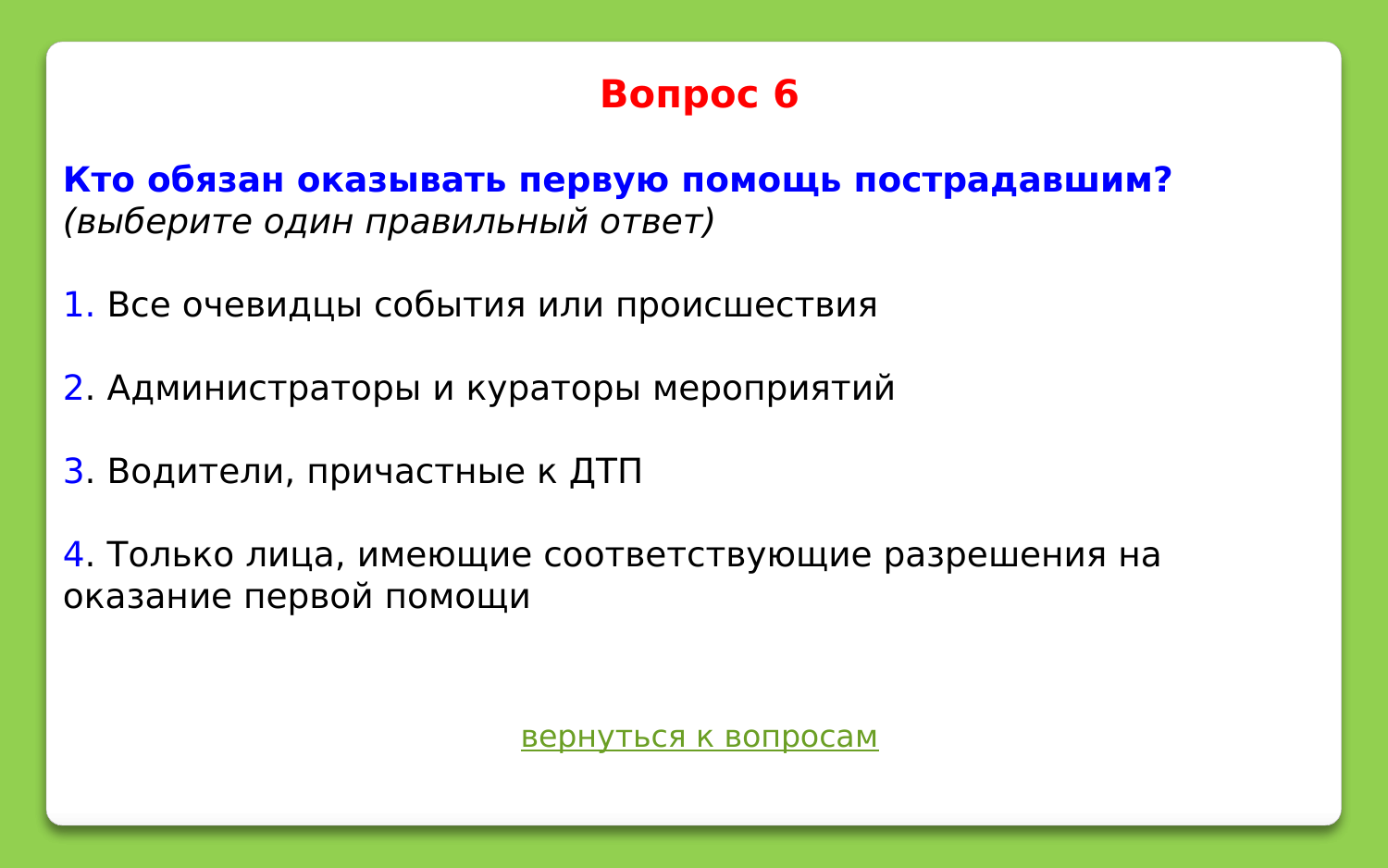

Вопрос 6

Кто обязан оказывать первую помощь пострадавшим?
(выберите один правильный ответ)

1. Все очевидцы события или происшествия

2. Администраторы и кураторы мероприятий

3. Водители, причастные к ДТП

4. Только лица, имеющие соответствующие разрешения на оказание первой помощи

вернуться к вопросам